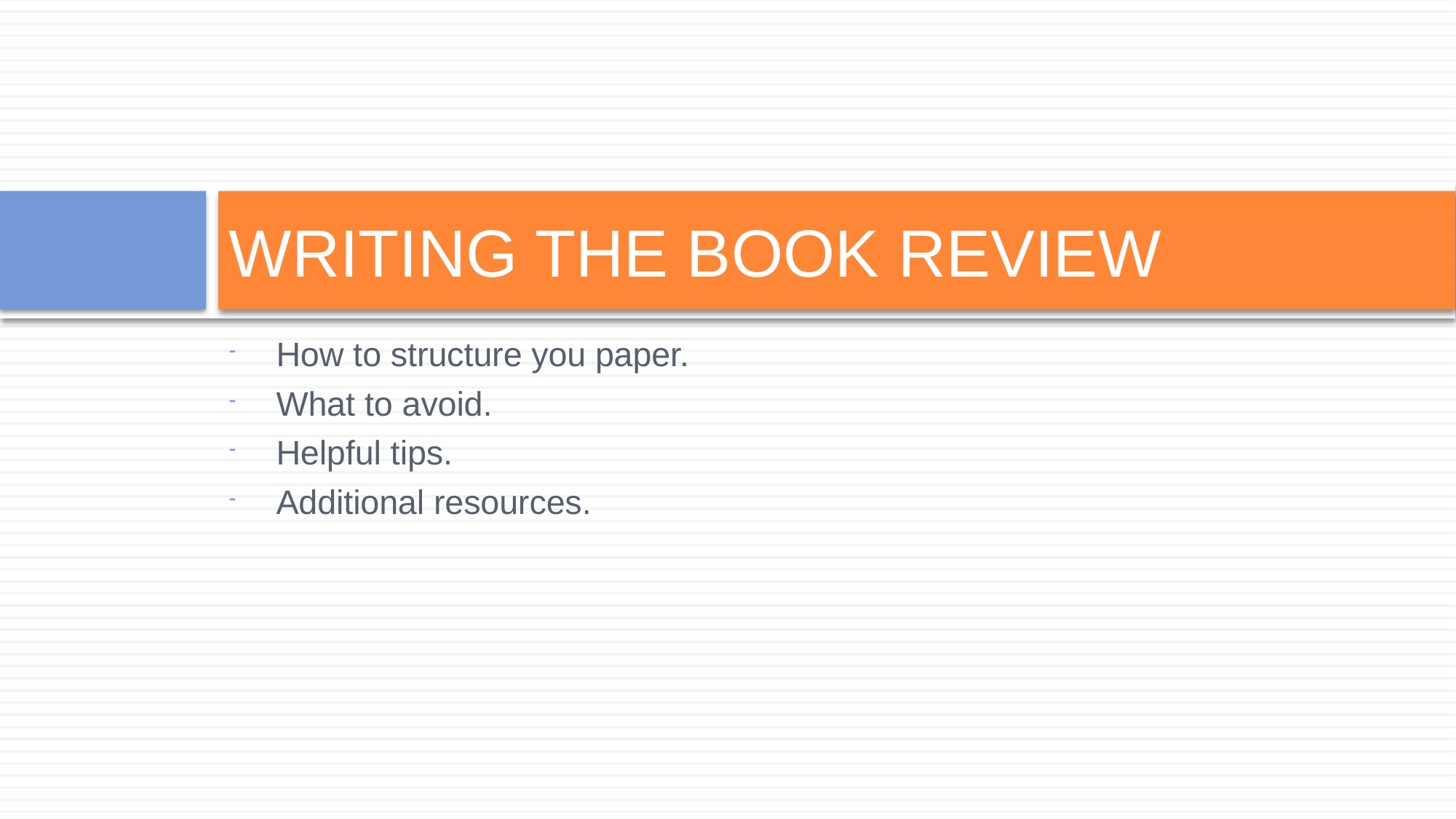

# WRITING THE BOOK REVIEW
How to structure you paper.
What to avoid.
Helpful tips.
Additional resources.